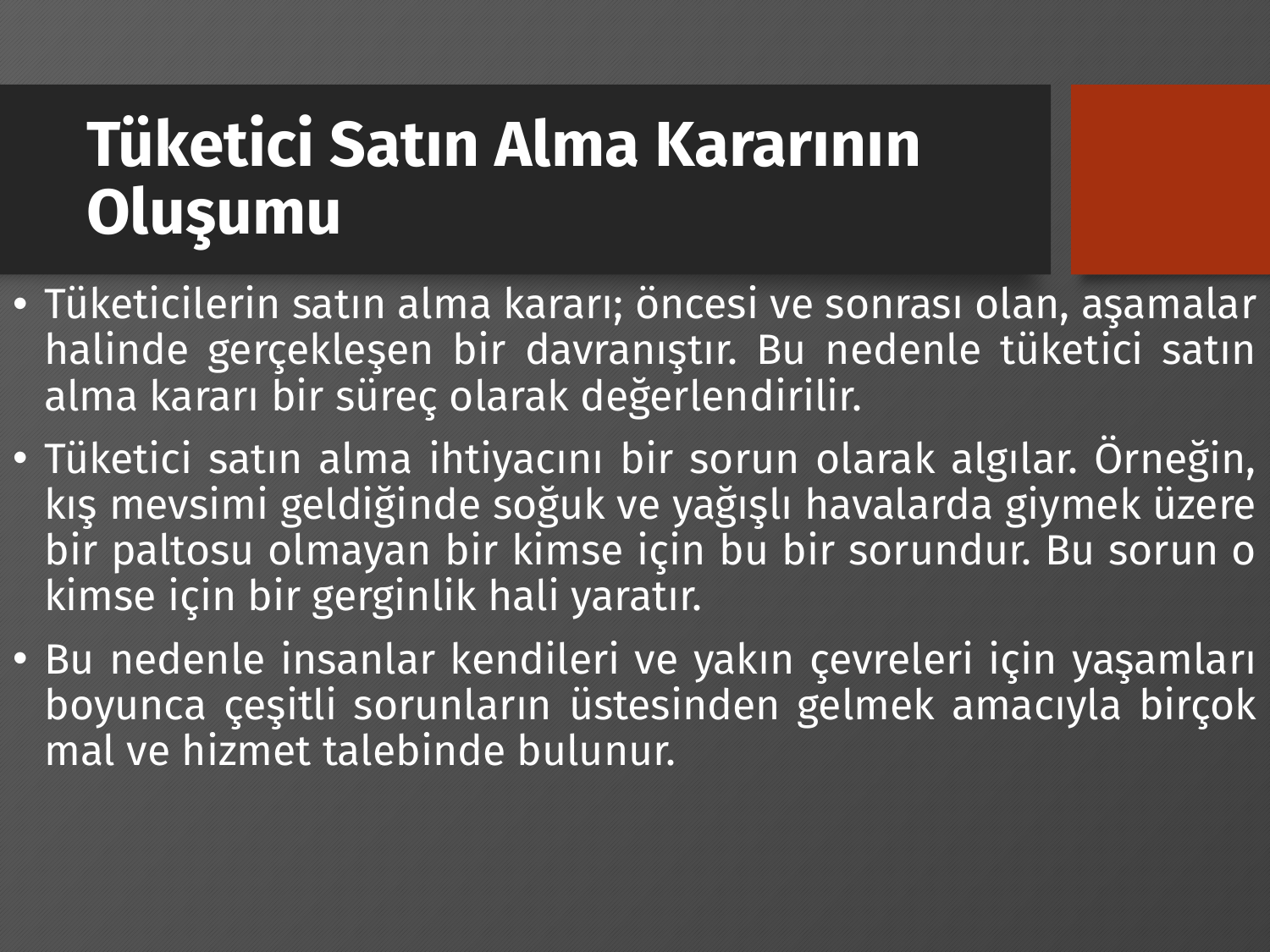

# Tüketici Satın Alma Kararının Oluşumu
Tüketicilerin satın alma kararı; öncesi ve sonrası olan, aşamalar halinde gerçekleşen bir davranıştır. Bu nedenle tüketici satın alma kararı bir süreç olarak değerlendirilir.
Tüketici satın alma ihtiyacını bir sorun olarak algılar. Örneğin, kış mevsimi geldiğinde soğuk ve yağışlı havalarda giymek üzere bir paltosu olmayan bir kimse için bu bir sorundur. Bu sorun o kimse için bir gerginlik hali yaratır.
Bu nedenle insanlar kendileri ve yakın çevreleri için yaşamları boyunca çeşitli sorunların üstesinden gelmek amacıyla birçok mal ve hizmet talebinde bulunur.